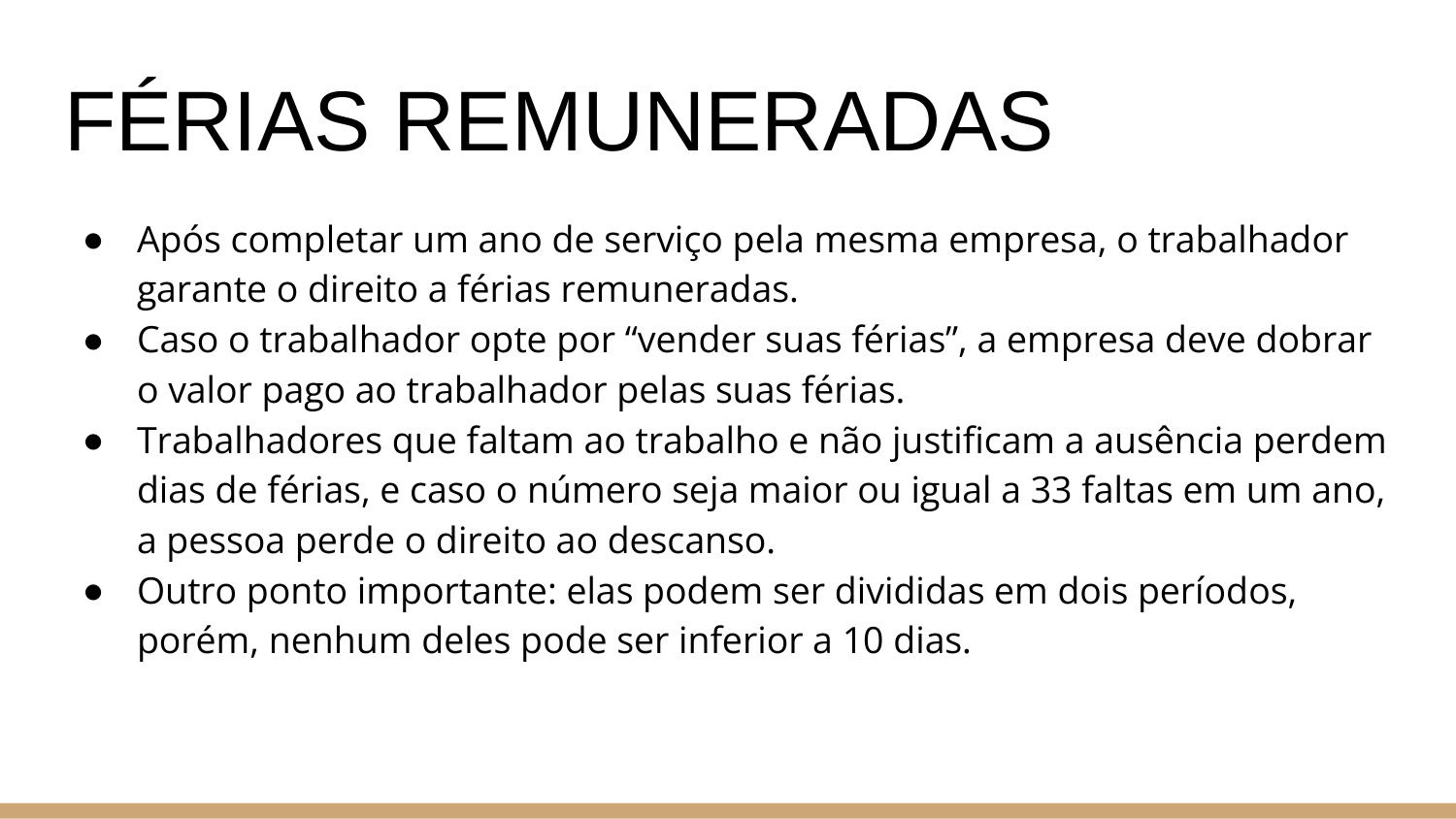

# FÉRIAS REMUNERADAS
Após completar um ano de serviço pela mesma empresa, o trabalhador garante o direito a férias remuneradas.
Caso o trabalhador opte por “vender suas férias”, a empresa deve dobrar o valor pago ao trabalhador pelas suas férias.
Trabalhadores que faltam ao trabalho e não justificam a ausência perdem dias de férias, e caso o número seja maior ou igual a 33 faltas em um ano, a pessoa perde o direito ao descanso.
Outro ponto importante: elas podem ser divididas em dois períodos, porém, nenhum deles pode ser inferior a 10 dias.